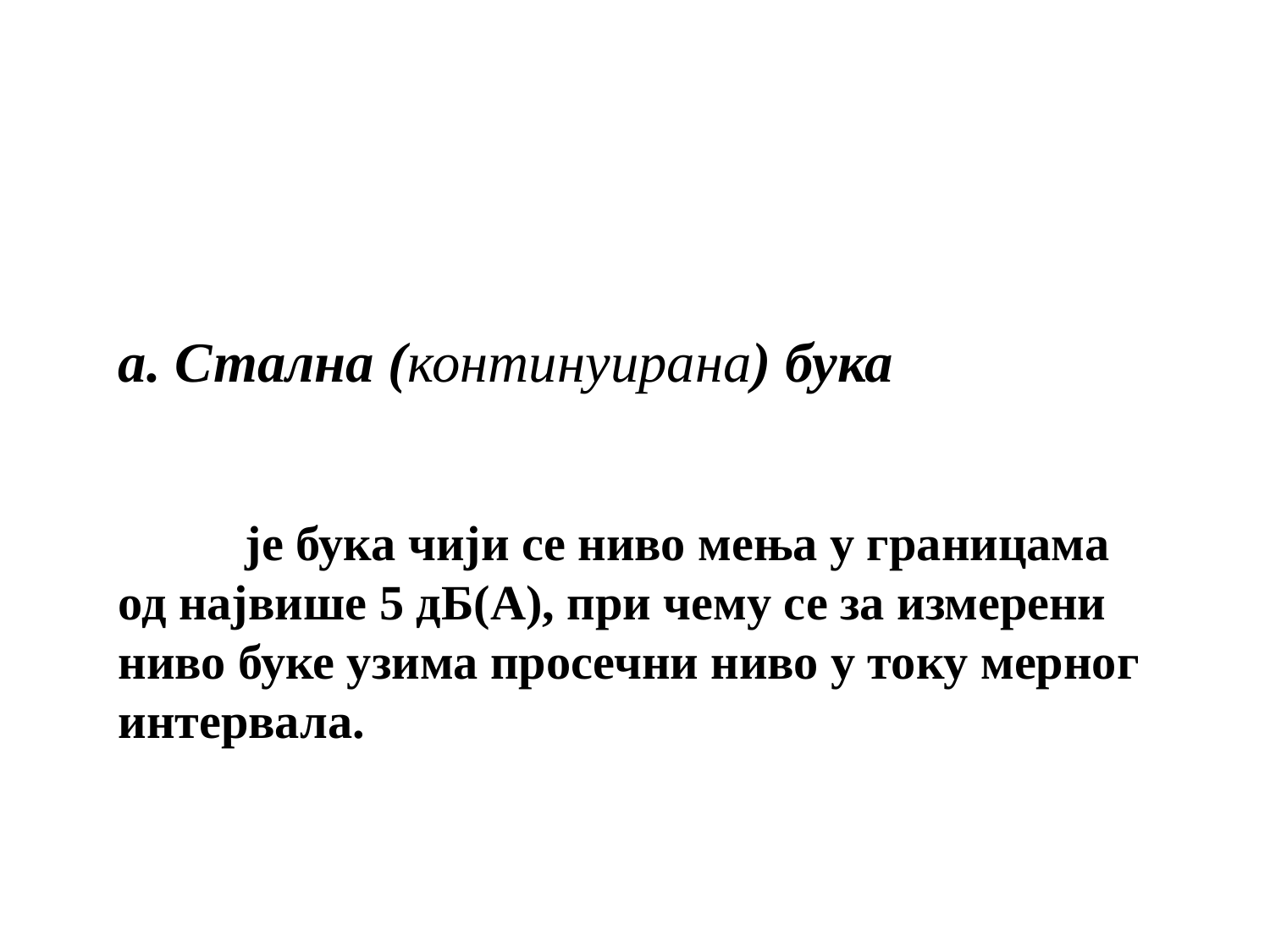

а. Стална (континуирана) бука

	је бука чији се ниво мења у границама од највише 5 дБ(А), при чему се за измерени ниво буке узима просечни ниво у току мерног интервала.